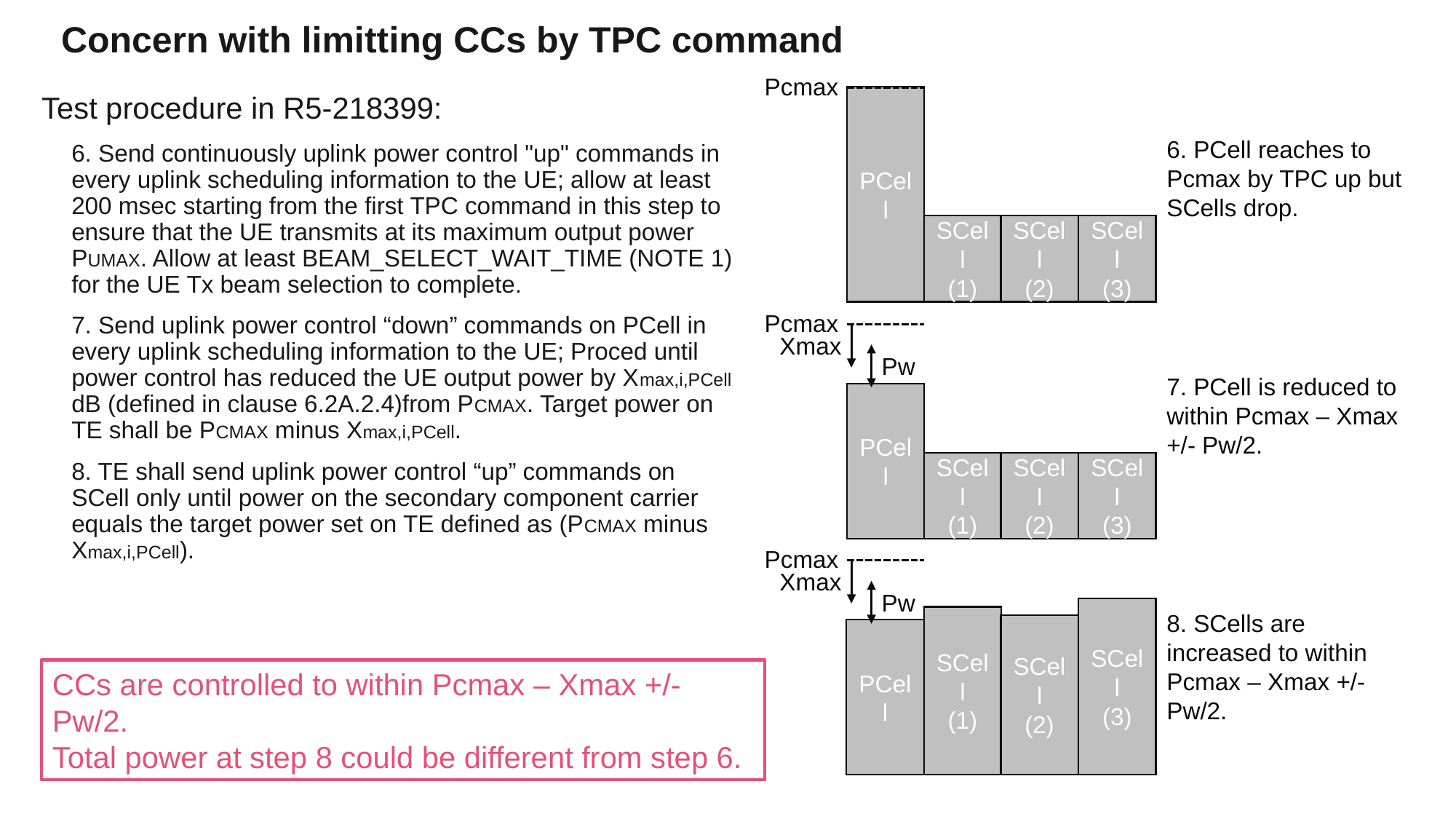

# Concern with limitting CCs by TPC command
Pcmax
PCell
Test procedure in R5-218399:
6. Send continuously uplink power control "up" commands in every uplink scheduling information to the UE; allow at least 200 msec starting from the first TPC command in this step to ensure that the UE transmits at its maximum output power PUMAX. Allow at least BEAM_SELECT_WAIT_TIME (NOTE 1) for the UE Tx beam selection to complete.
7. Send uplink power control “down” commands on PCell in every uplink scheduling information to the UE; Proced until power control has reduced the UE output power by Xmax,i,PCell dB (defined in clause 6.2A.2.4)from PCMAX. Target power on TE shall be PCMAX minus Xmax,i,PCell.
8. TE shall send uplink power control “up” commands on SCell only until power on the secondary component carrier equals the target power set on TE defined as (PCMAX minus Xmax,i,PCell).
6. PCell reaches to Pcmax by TPC up but SCells drop.
SCell
(1)
SCell
(2)
SCell
(3)
Pcmax
Xmax
Pw
7. PCell is reduced to within Pcmax – Xmax +/- Pw/2.
PCell
SCell
(1)
SCell
(2)
SCell
(3)
Pcmax
Xmax
Pw
SCell
(3)
8. SCells are increased to within Pcmax – Xmax +/- Pw/2.
SCell
(1)
SCell
(2)
PCell
CCs are controlled to within Pcmax – Xmax +/- Pw/2.
Total power at step 8 could be different from step 6.